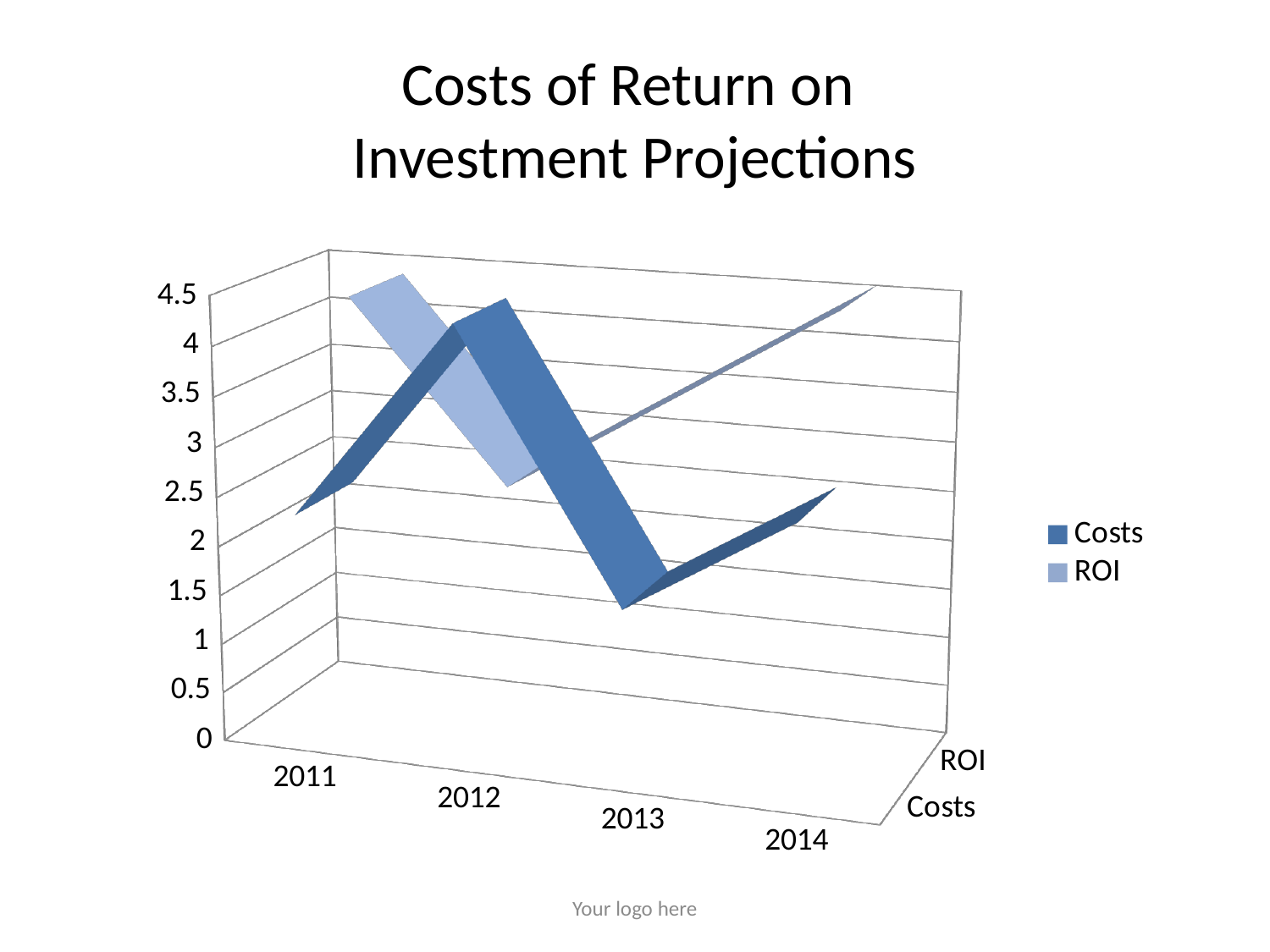

# Costs of Return on Investment Projections

[unsupported chart]

Your logo here